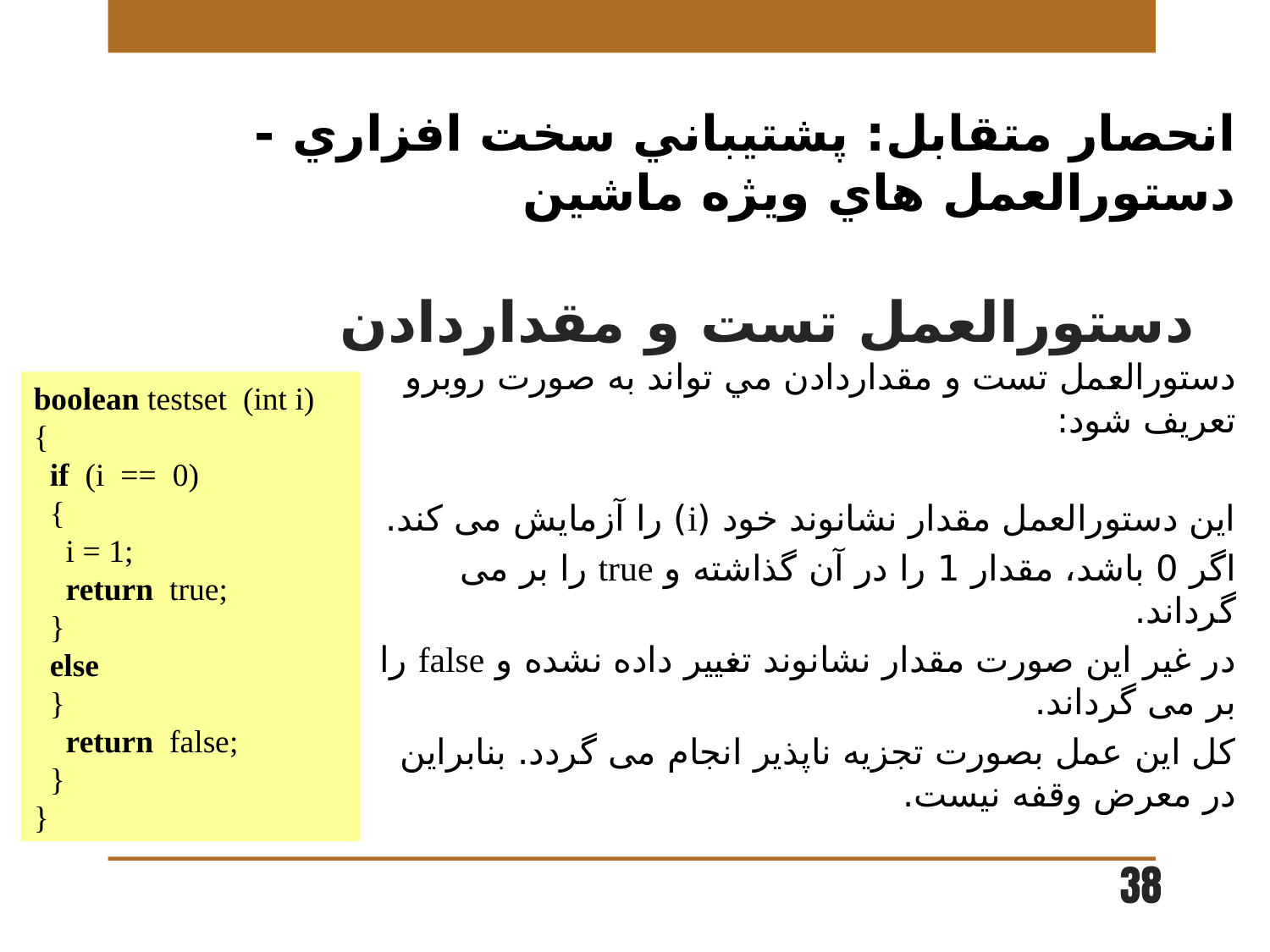

انحصار متقابل: پشتيباني سخت افزاري - دستورالعمل هاي ويژه ماشين
# دستورالعمل تست و مقداردادن
دستورالعمل تست و مقداردادن مي تواند به صورت روبرو تعريف شود:

این دستورالعمل مقدار نشانوند خود (i) را آزمایش می کند.
اگر 0 باشد، مقدار 1 را در آن گذاشته و true را بر می گرداند.
در غیر این صورت مقدار نشانوند تغییر داده نشده و false را بر می گرداند.
کل این عمل بصورت تجزیه ناپذیر انجام می گردد. بنابراین در معرض وقفه نیست.
boolean testset  (int i)
{
  if  (i  ==  0)
  {
    i = 1;
    return  true;
  }
  else
  }
    return  false;
  }
}
38